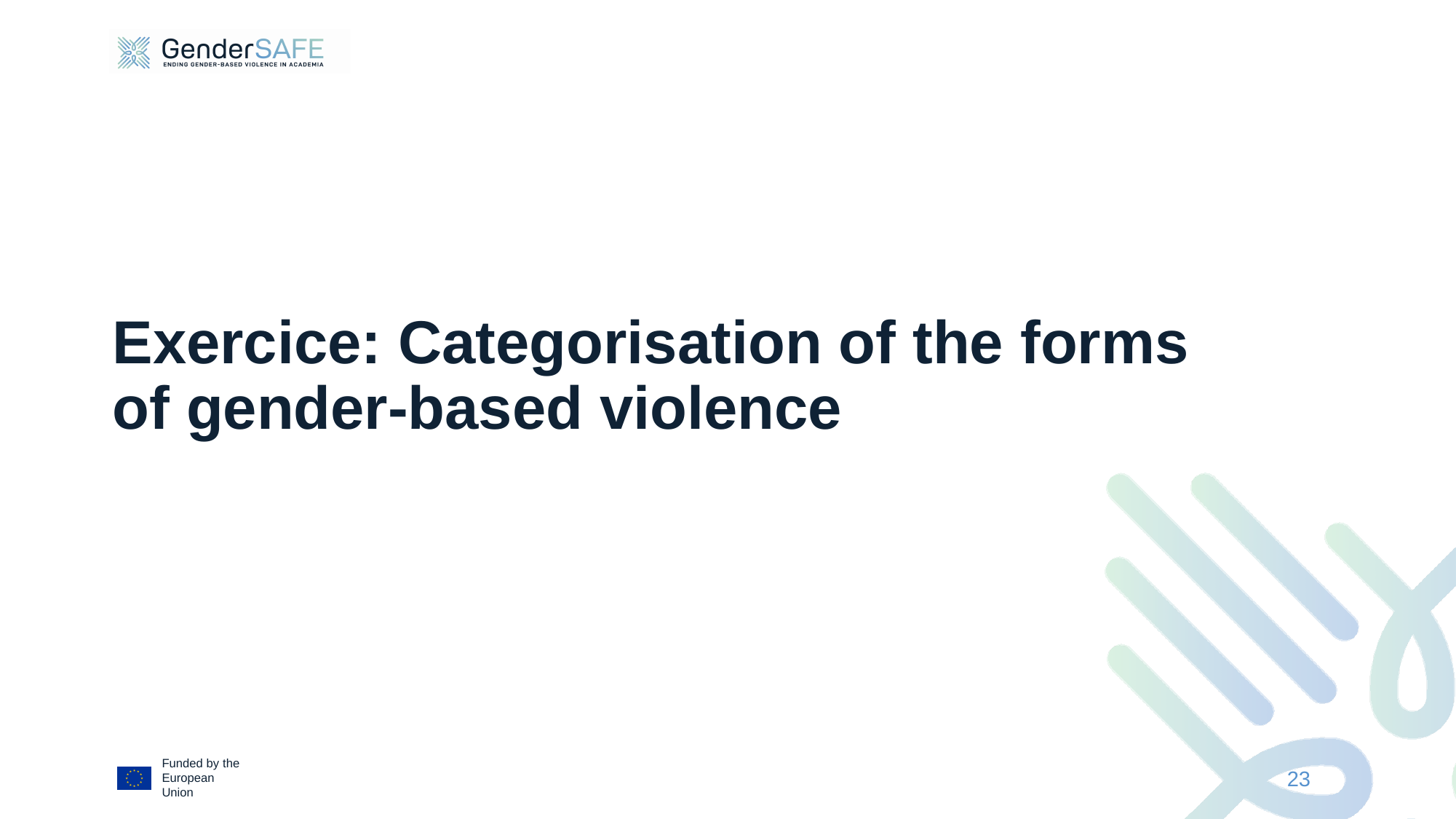

Exercice: Categorisation of the forms of gender-based violence

23